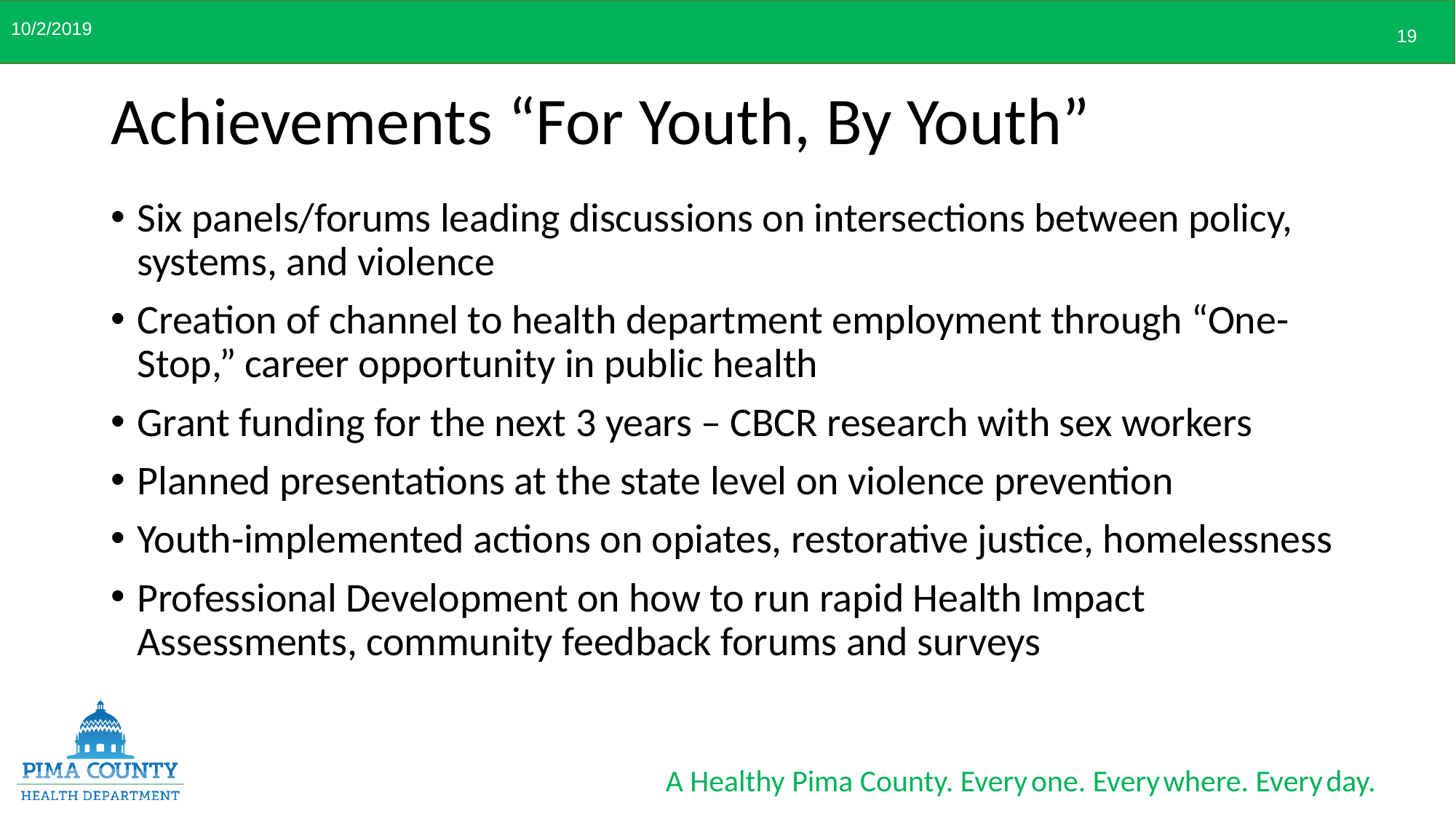

10/2/2019
19
# Achievements “For Youth, By Youth”
Six panels/forums leading discussions on intersections between policy, systems, and violence
Creation of channel to health department employment through “One-Stop,” career opportunity in public health
Grant funding for the next 3 years – CBCR research with sex workers
Planned presentations at the state level on violence prevention
Youth-implemented actions on opiates, restorative justice, homelessness
Professional Development on how to run rapid Health Impact Assessments, community feedback forums and surveys